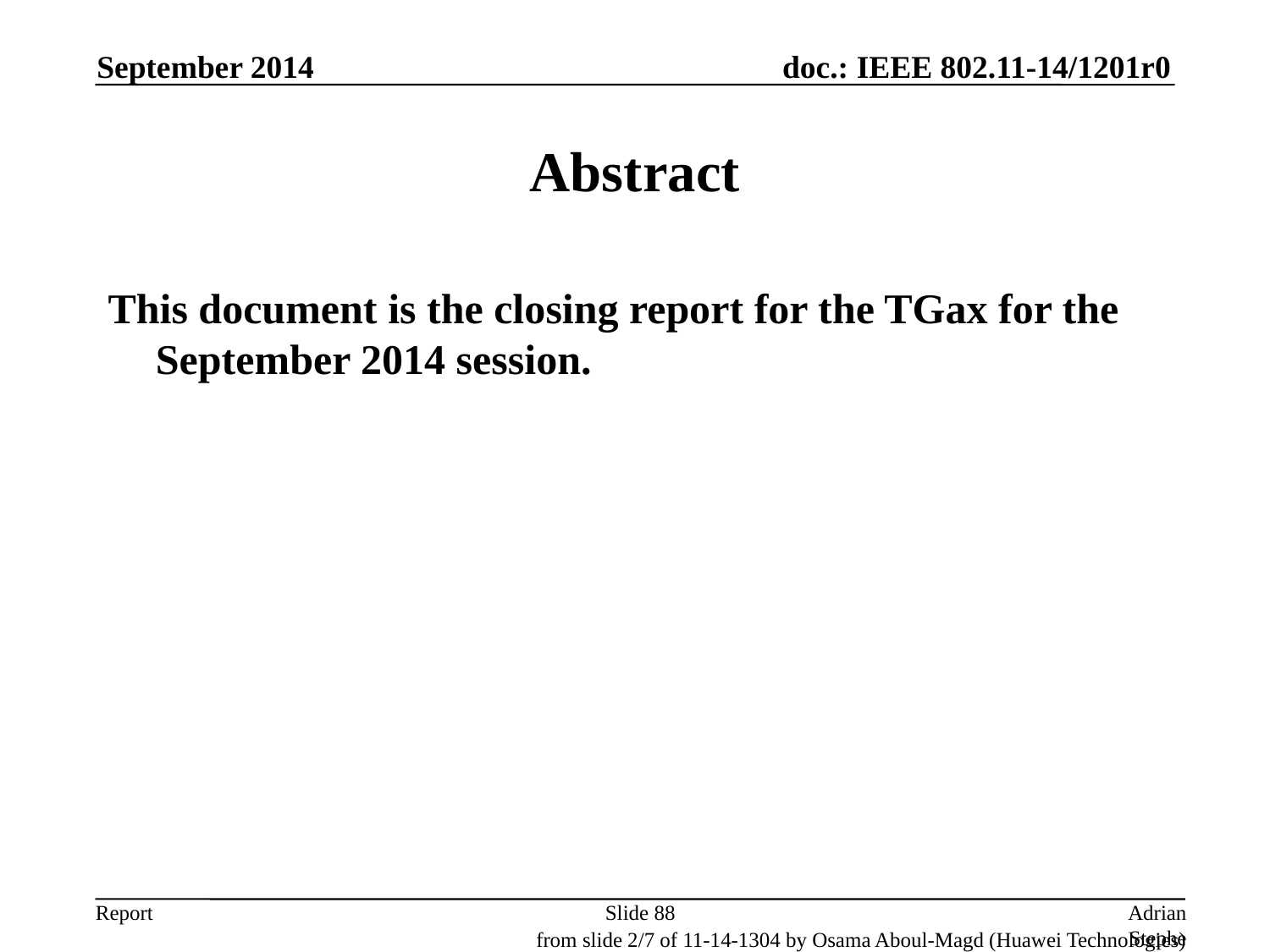

September 2014
# Abstract
This document is the closing report for the TGax for the September 2014 session.
Slide 88
Adrian Stephens, Intel Corporation
from slide 2/7 of 11-14-1304 by Osama Aboul-Magd (Huawei Technologies)